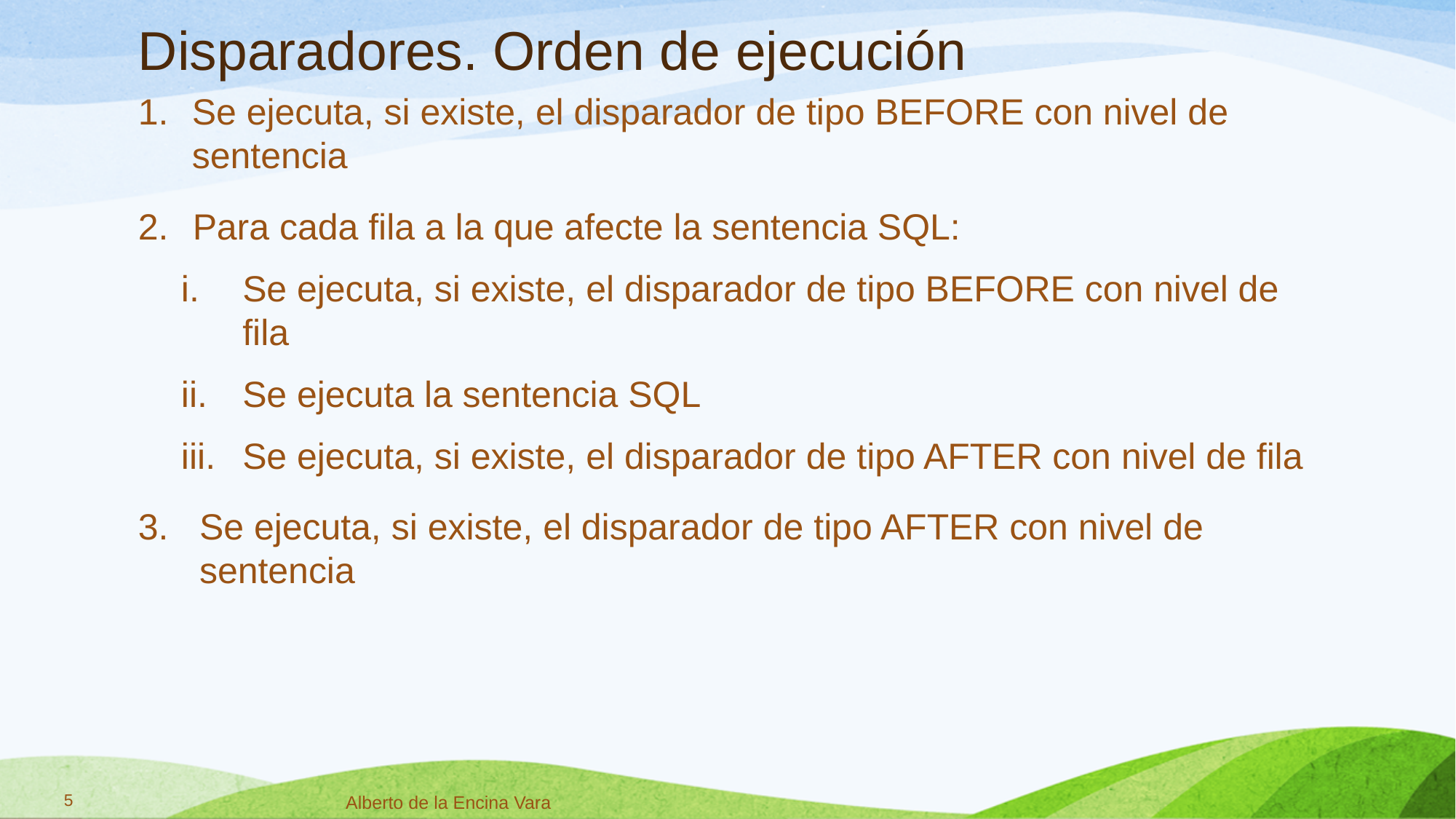

Disparadores. Orden de ejecución
Se ejecuta, si existe, el disparador de tipo BEFORE con nivel de sentencia
Para cada fila a la que afecte la sentencia SQL:
Se ejecuta, si existe, el disparador de tipo BEFORE con nivel de fila
Se ejecuta la sentencia SQL
Se ejecuta, si existe, el disparador de tipo AFTER con nivel de fila
Se ejecuta, si existe, el disparador de tipo AFTER con nivel de sentencia
5
Alberto de la Encina Vara